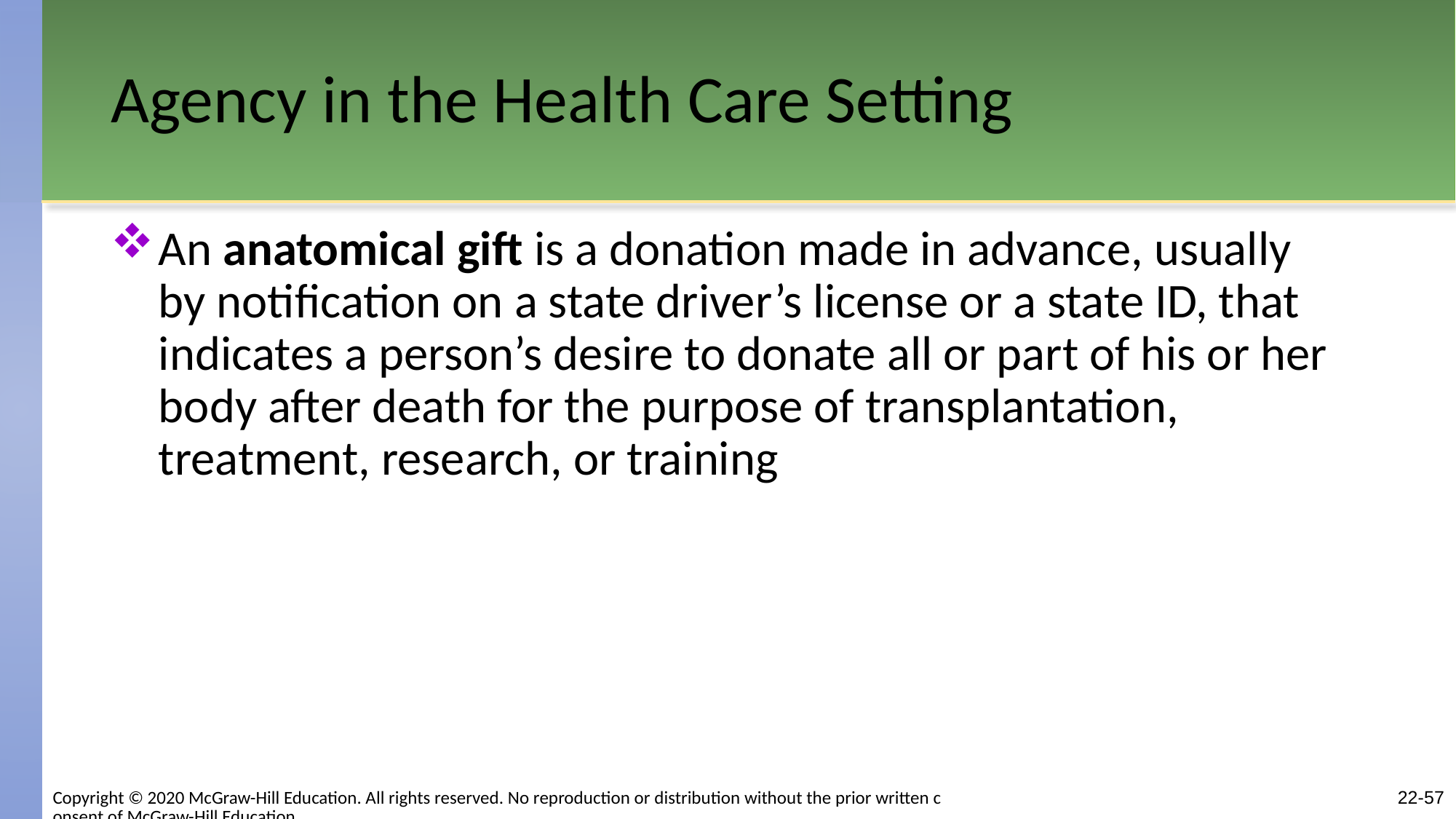

# Agency in the Health Care Setting
An anatomical gift is a donation made in advance, usually by notification on a state driver’s license or a state ID, that indicates a person’s desire to donate all or part of his or her body after death for the purpose of transplantation, treatment, research, or training
22-57
Copyright © 2020 McGraw-Hill Education. All rights reserved. No reproduction or distribution without the prior written consent of McGraw-Hill Education.